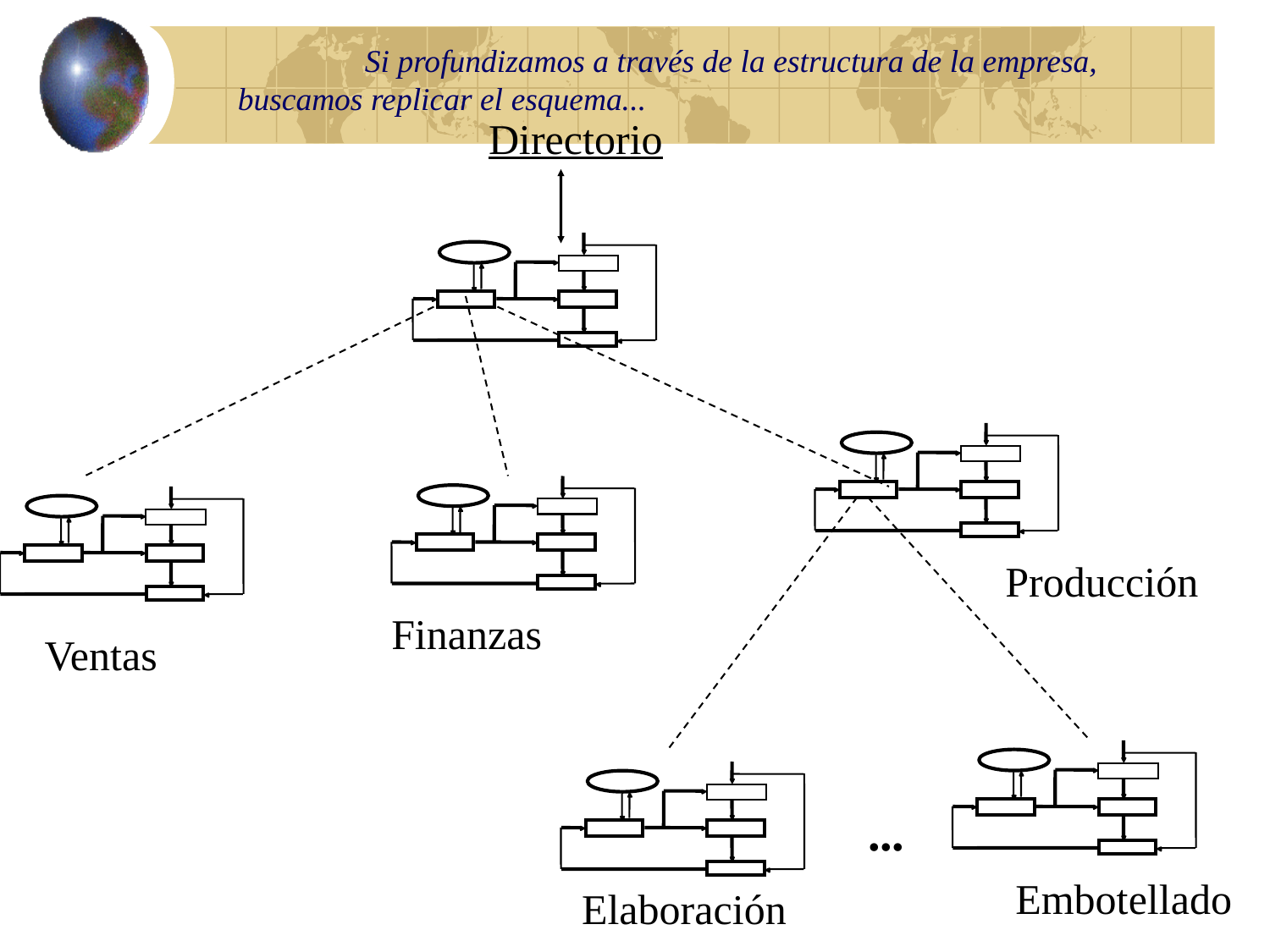

# Si profundizamos a través de la estructura de la empresa, buscamos replicar el esquema...
Directorio

Producción
Finanzas
Ventas

...
Embotellado
Elaboración